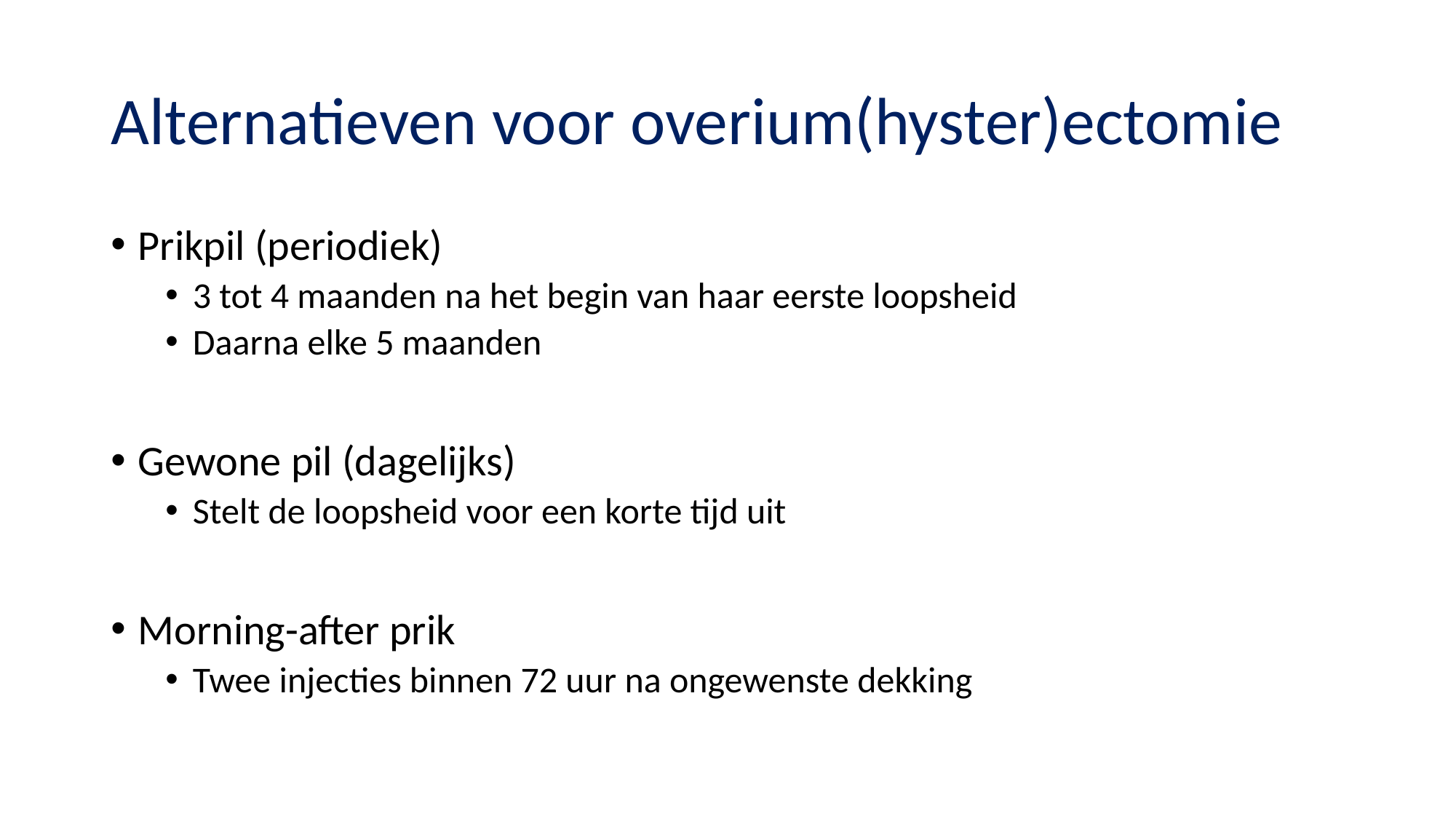

# Alternatieven voor overium(hyster)ectomie
Prikpil (periodiek)
3 tot 4 maanden na het begin van haar eerste loopsheid
Daarna elke 5 maanden

Gewone pil (dagelijks)
Stelt de loopsheid voor een korte tijd uit

Morning-after prik
Twee injecties binnen 72 uur na ongewenste dekking